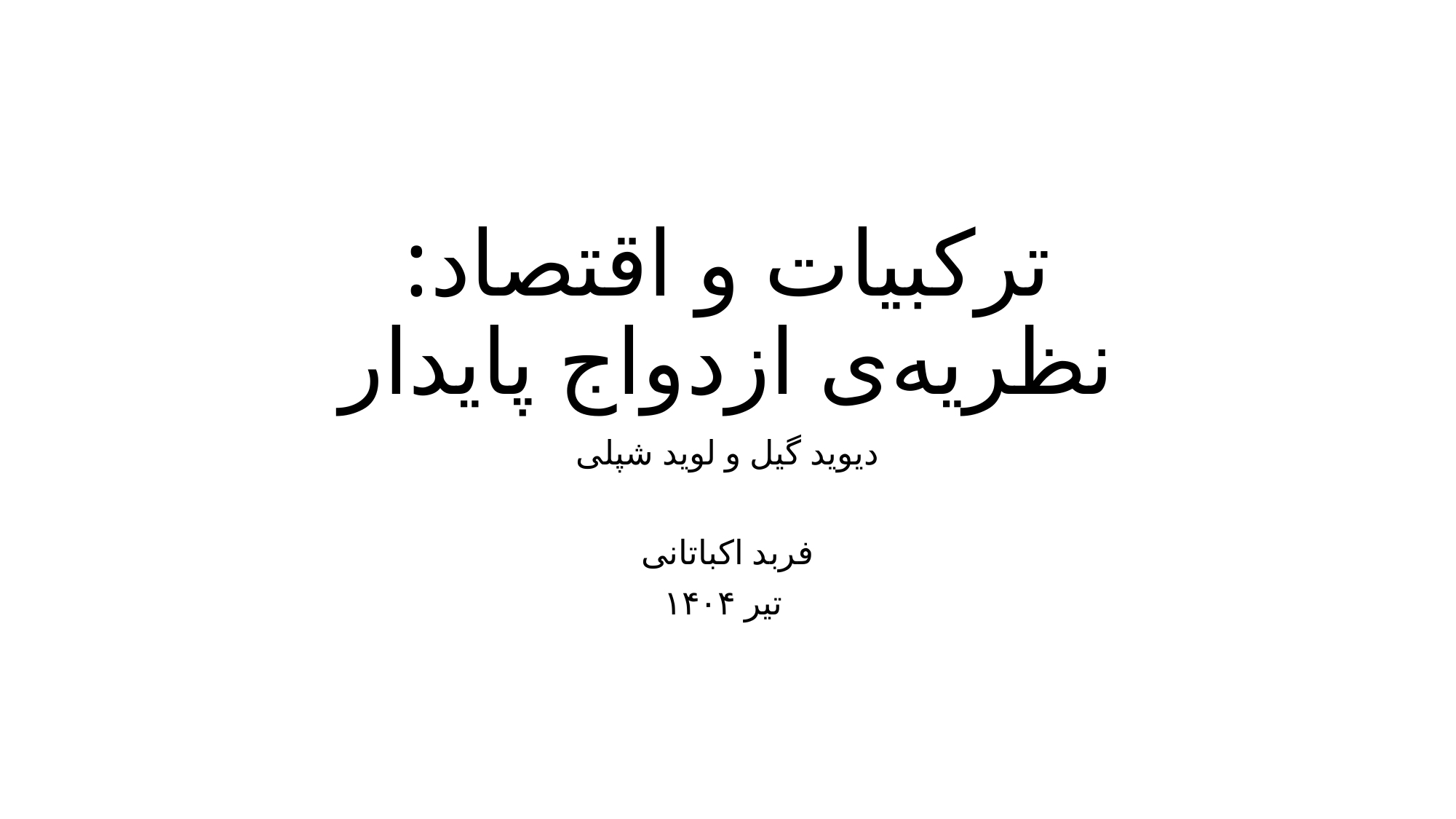

# ترکبیات و اقتصاد: نظریه‌ی ازدواج پایدار
دیوید گیل و لوید شپلی

فربد اکباتانی
 تیر ۱۴۰۴